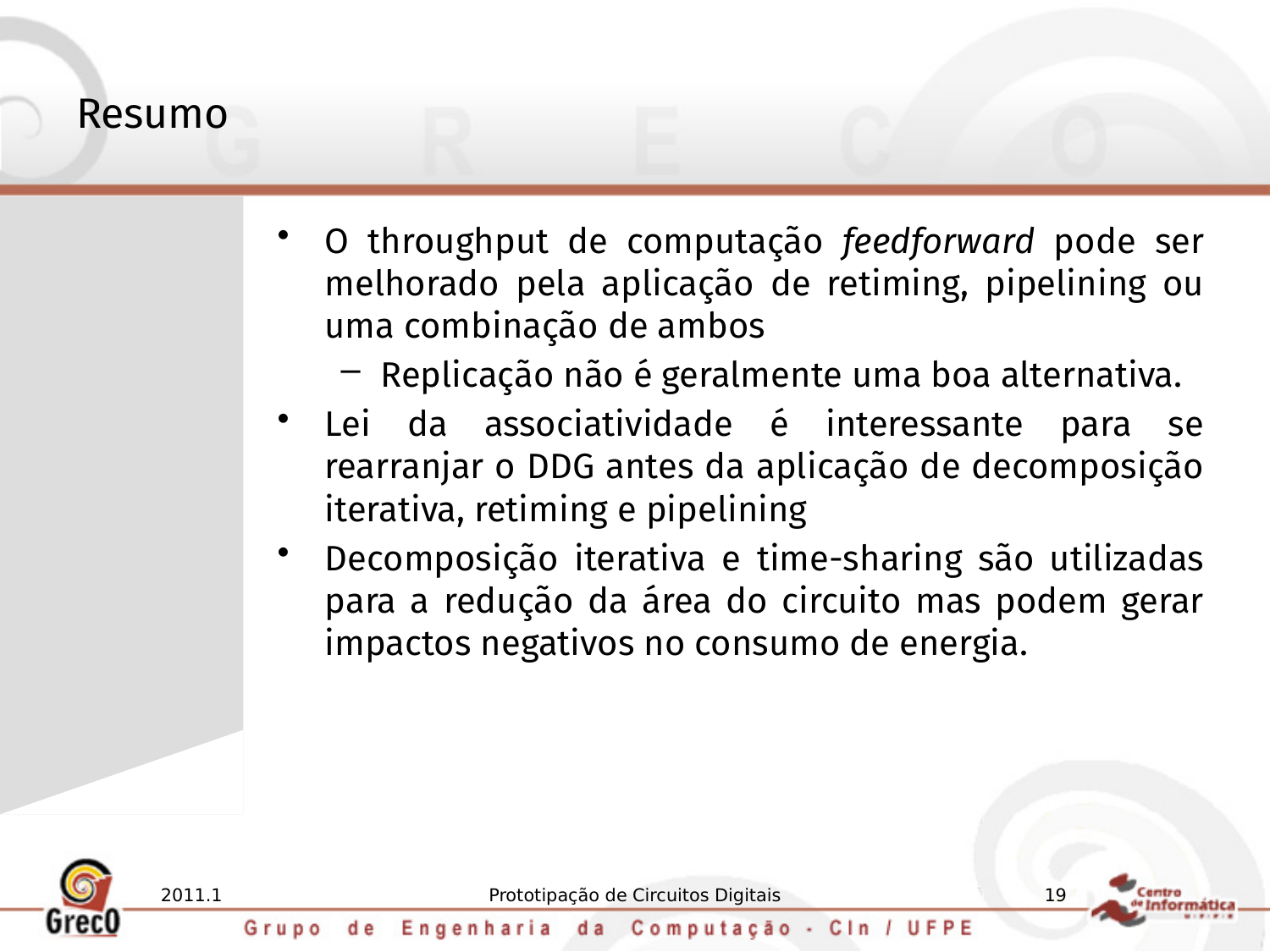

# Resumo
O throughput de computação feedforward pode ser melhorado pela aplicação de retiming, pipelining ou uma combinação de ambos
Replicação não é geralmente uma boa alternativa.
Lei da associatividade é interessante para se rearranjar o DDG antes da aplicação de decomposição iterativa, retiming e pipelining
Decomposição iterativa e time-sharing são utilizadas para a redução da área do circuito mas podem gerar impactos negativos no consumo de energia.
2011.1
Prototipação de Circuitos Digitais
19